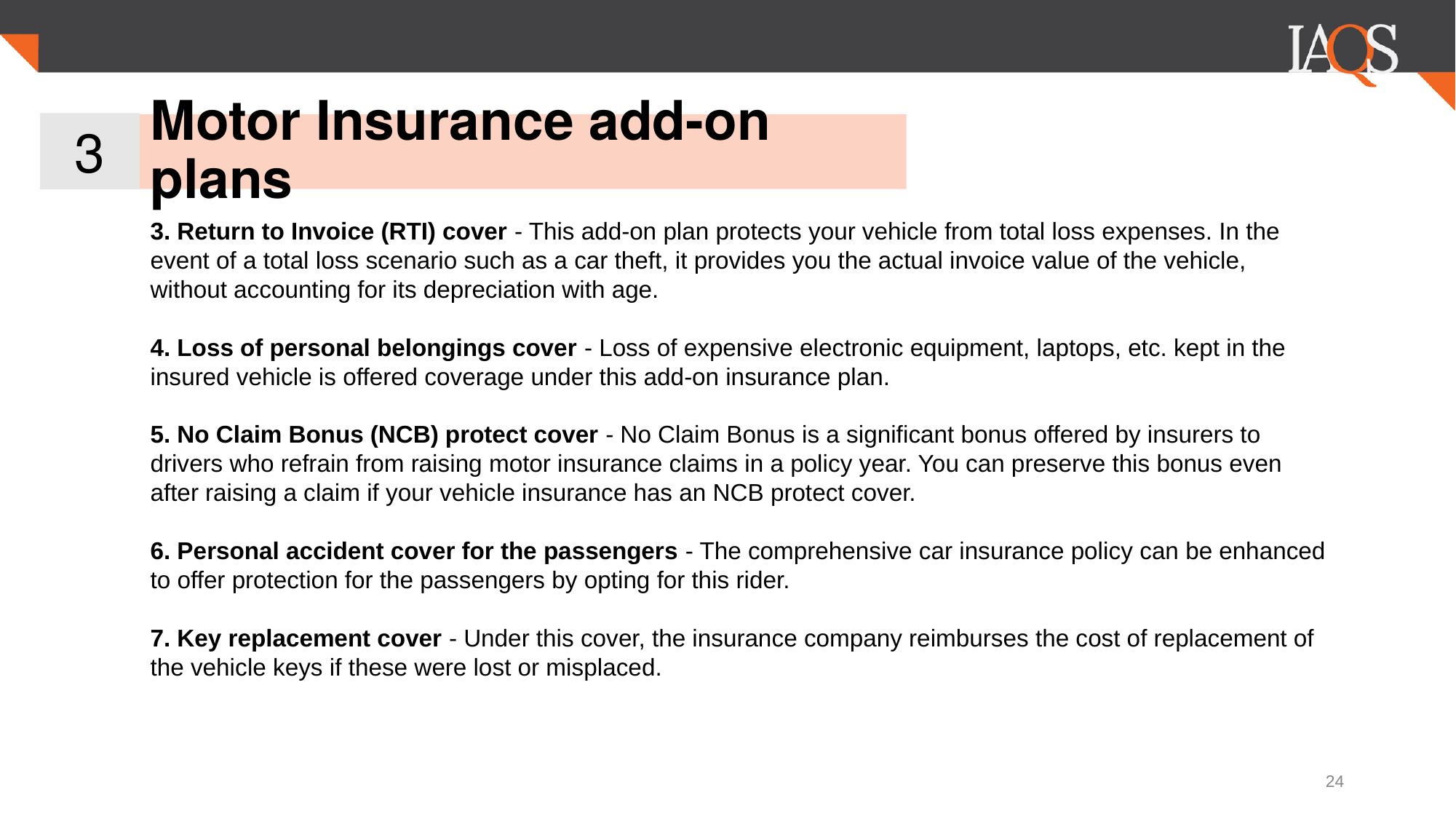

3
# Motor Insurance add-on plans
3. Return to Invoice (RTI) cover - This add-on plan protects your vehicle from total loss expenses. In the event of a total loss scenario such as a car theft, it provides you the actual invoice value of the vehicle, without accounting for its depreciation with age.

4. Loss of personal belongings cover - Loss of expensive electronic equipment, laptops, etc. kept in the insured vehicle is offered coverage under this add-on insurance plan.

5. No Claim Bonus (NCB) protect cover - No Claim Bonus is a significant bonus offered by insurers to drivers who refrain from raising motor insurance claims in a policy year. You can preserve this bonus even after raising a claim if your vehicle insurance has an NCB protect cover.

6. Personal accident cover for the passengers - The comprehensive car insurance policy can be enhanced to offer protection for the passengers by opting for this rider.

7. Key replacement cover - Under this cover, the insurance company reimburses the cost of replacement of the vehicle keys if these were lost or misplaced.

24